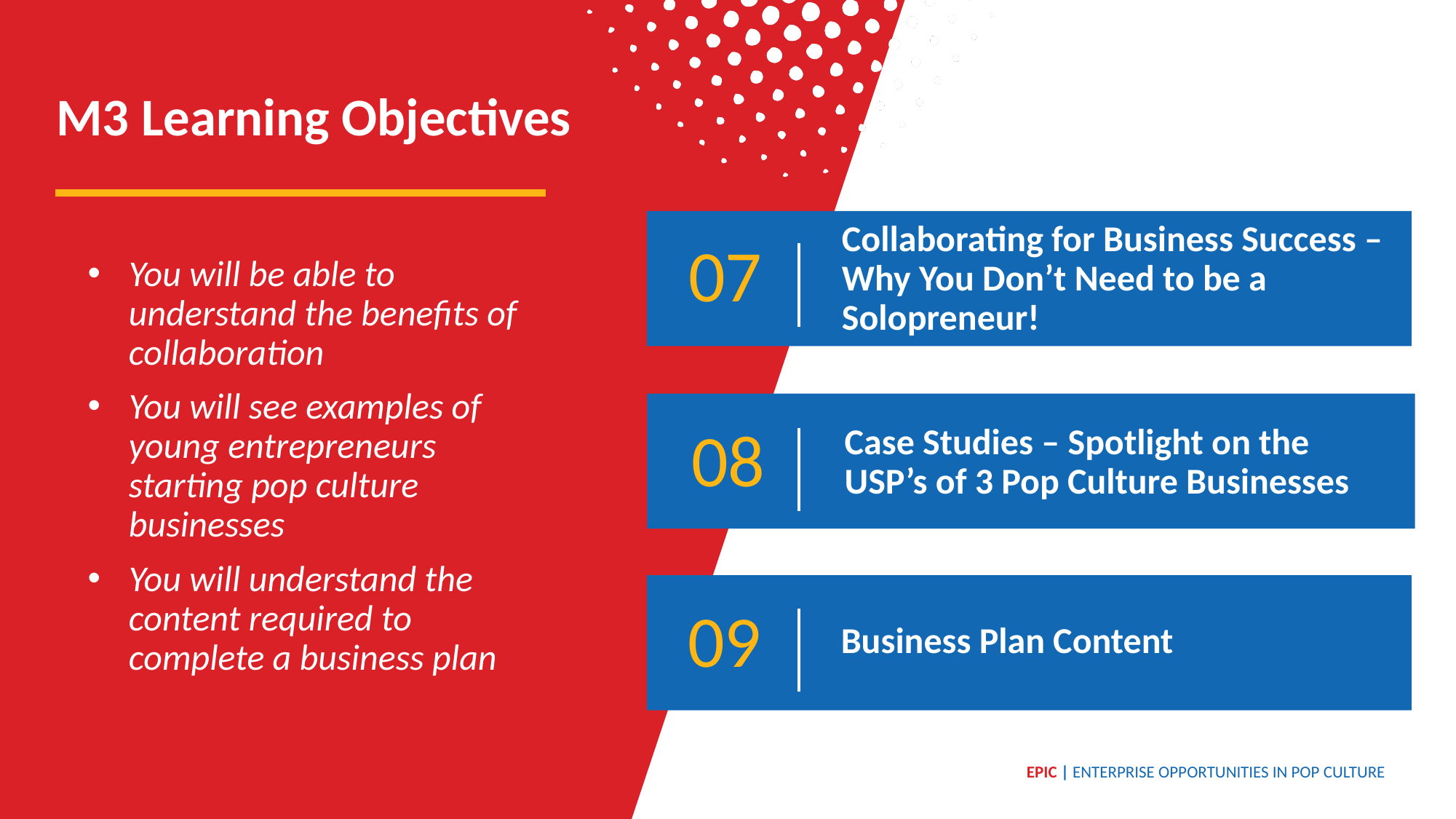

M3 Learning Objectives
07
Collaborating for Business Success – Why You Don’t Need to be a Solopreneur!
You will be able to understand the benefits of collaboration
You will see examples of young entrepreneurs starting pop culture businesses
You will understand the content required to complete a business plan

Case Studies – Spotlight on the USP’s of 3 Pop Culture Businesses
08
Business Plan Content
09